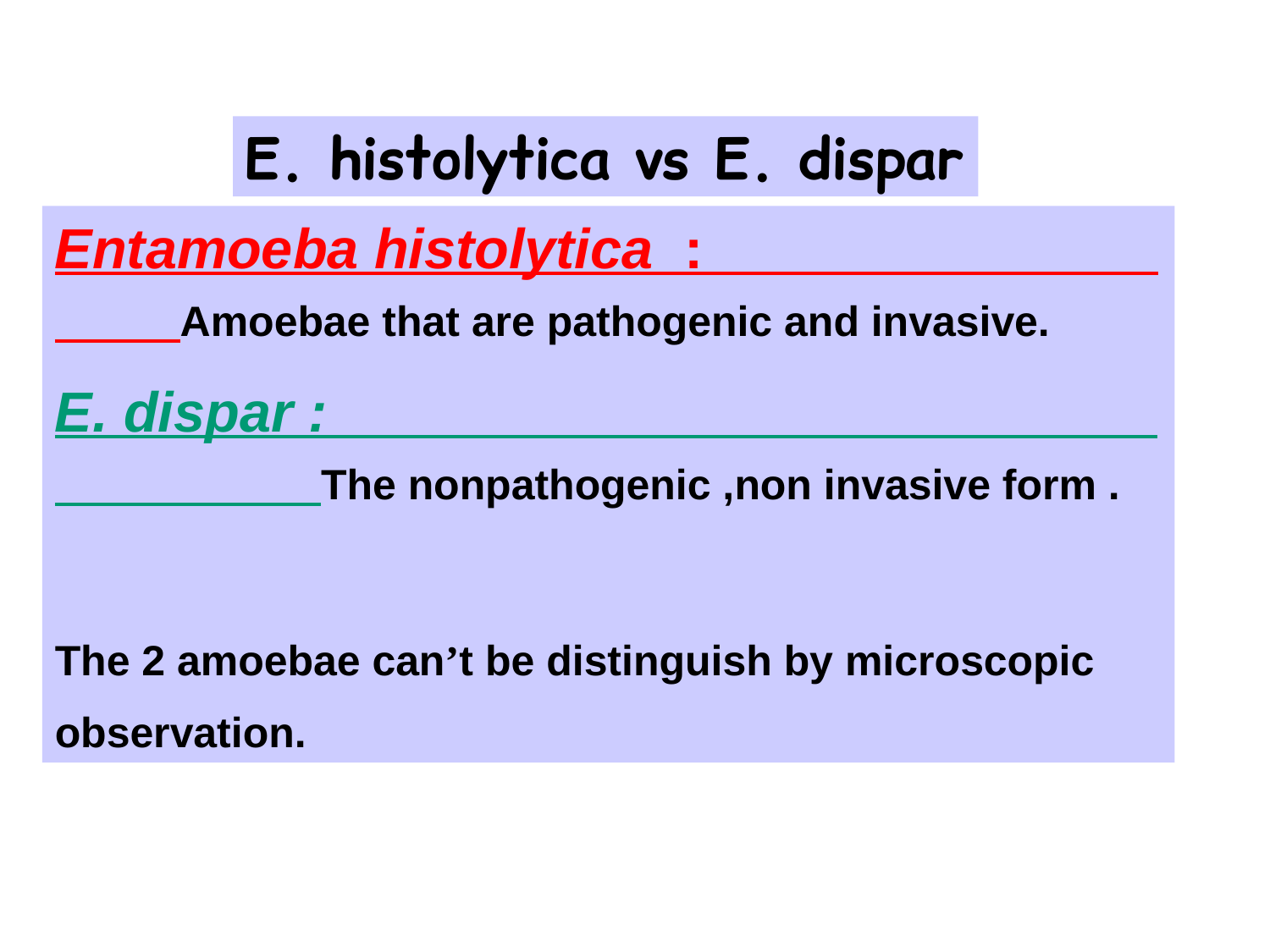

E. histolytica vs E. dispar
Entamoeba histolytica  :                                      Amoebae that are pathogenic and invasive.
E. dispar :                                                                       The nonpathogenic ,non invasive form .
                                                                                          The 2 amoebae can’t be distinguish by microscopic
observation.